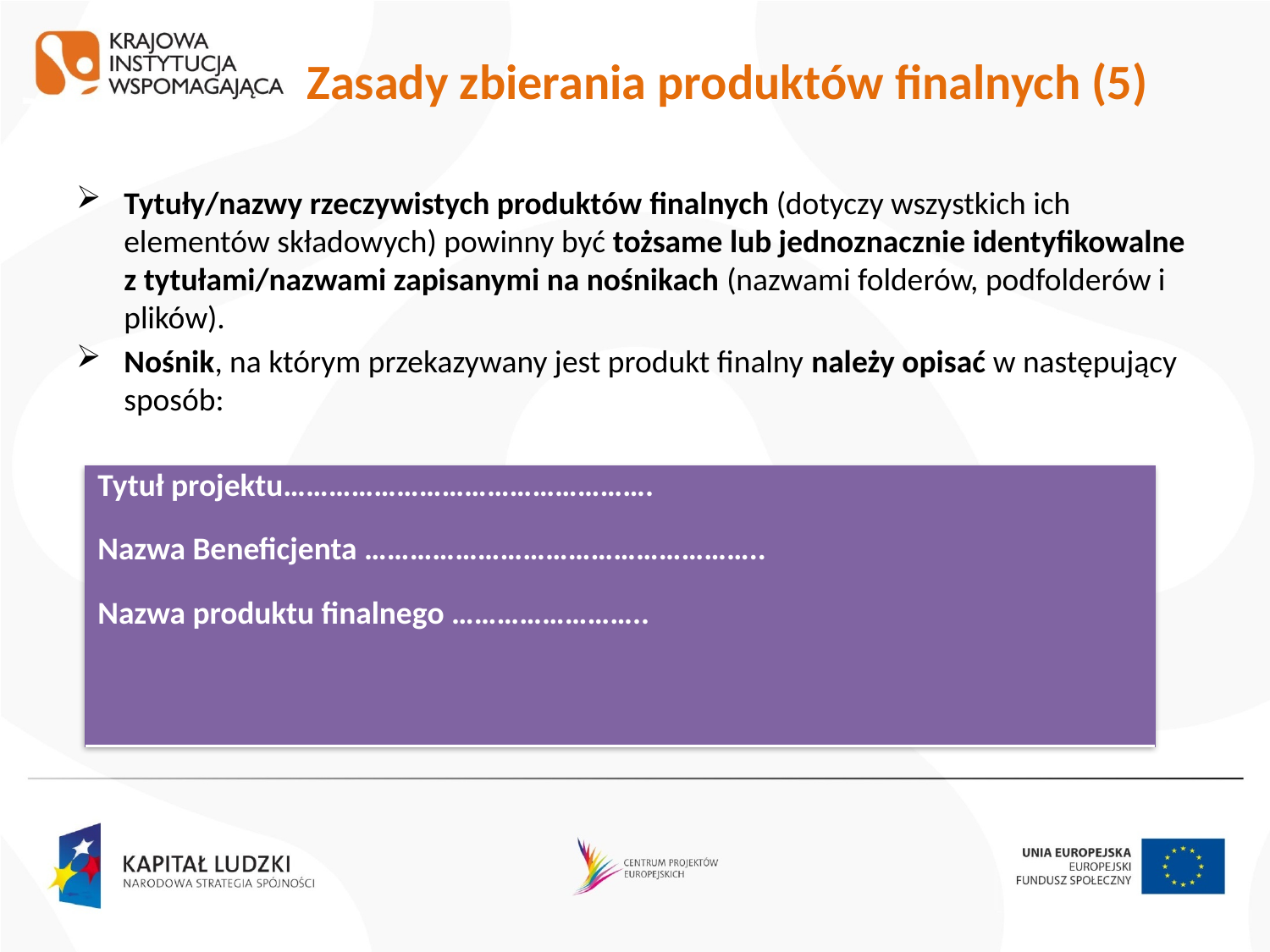

# Zasady zbierania produktów finalnych (5)
Tytuły/nazwy rzeczywistych produktów finalnych (dotyczy wszystkich ich elementów składowych) powinny być tożsame lub jednoznacznie identyfikowalne z tytułami/nazwami zapisanymi na nośnikach (nazwami folderów, podfolderów i plików).
Nośnik, na którym przekazywany jest produkt finalny należy opisać w następujący sposób:

| Tytuł projektu…………………………………………. Nazwa Beneficjenta …………………………………………….. Nazwa produktu finalnego …………………….. |
| --- |